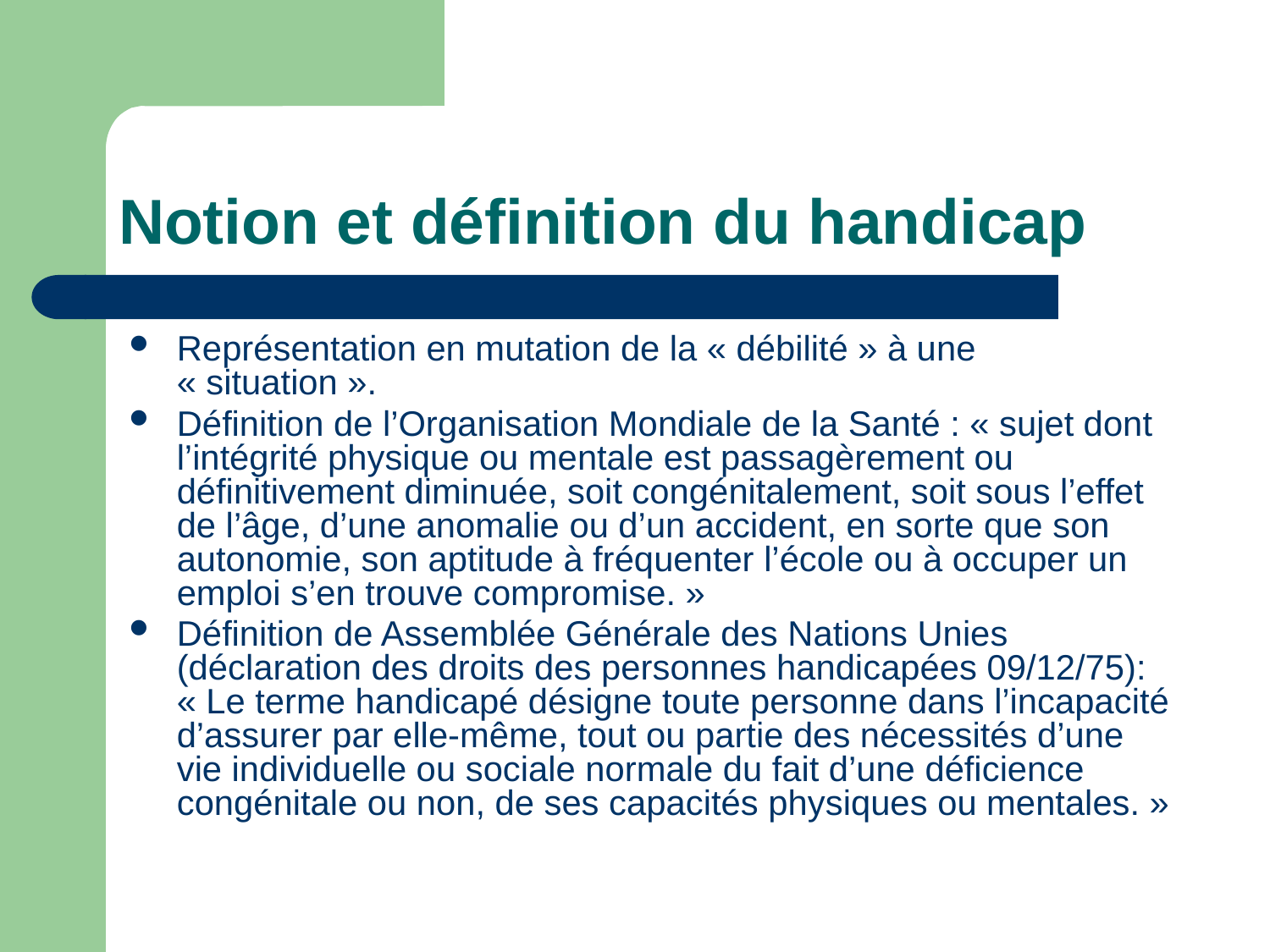

# Notion et définition du handicap
Représentation en mutation de la « débilité » à une « situation ».
Définition de l’Organisation Mondiale de la Santé : « sujet dont l’intégrité physique ou mentale est passagèrement ou définitivement diminuée, soit congénitalement, soit sous l’effet de l’âge, d’une anomalie ou d’un accident, en sorte que son autonomie, son aptitude à fréquenter l’école ou à occuper un emploi s’en trouve compromise. »
Définition de Assemblée Générale des Nations Unies (déclaration des droits des personnes handicapées 09/12/75): « Le terme handicapé désigne toute personne dans l’incapacité d’assurer par elle-même, tout ou partie des nécessités d’une vie individuelle ou sociale normale du fait d’une déficience congénitale ou non, de ses capacités physiques ou mentales. »